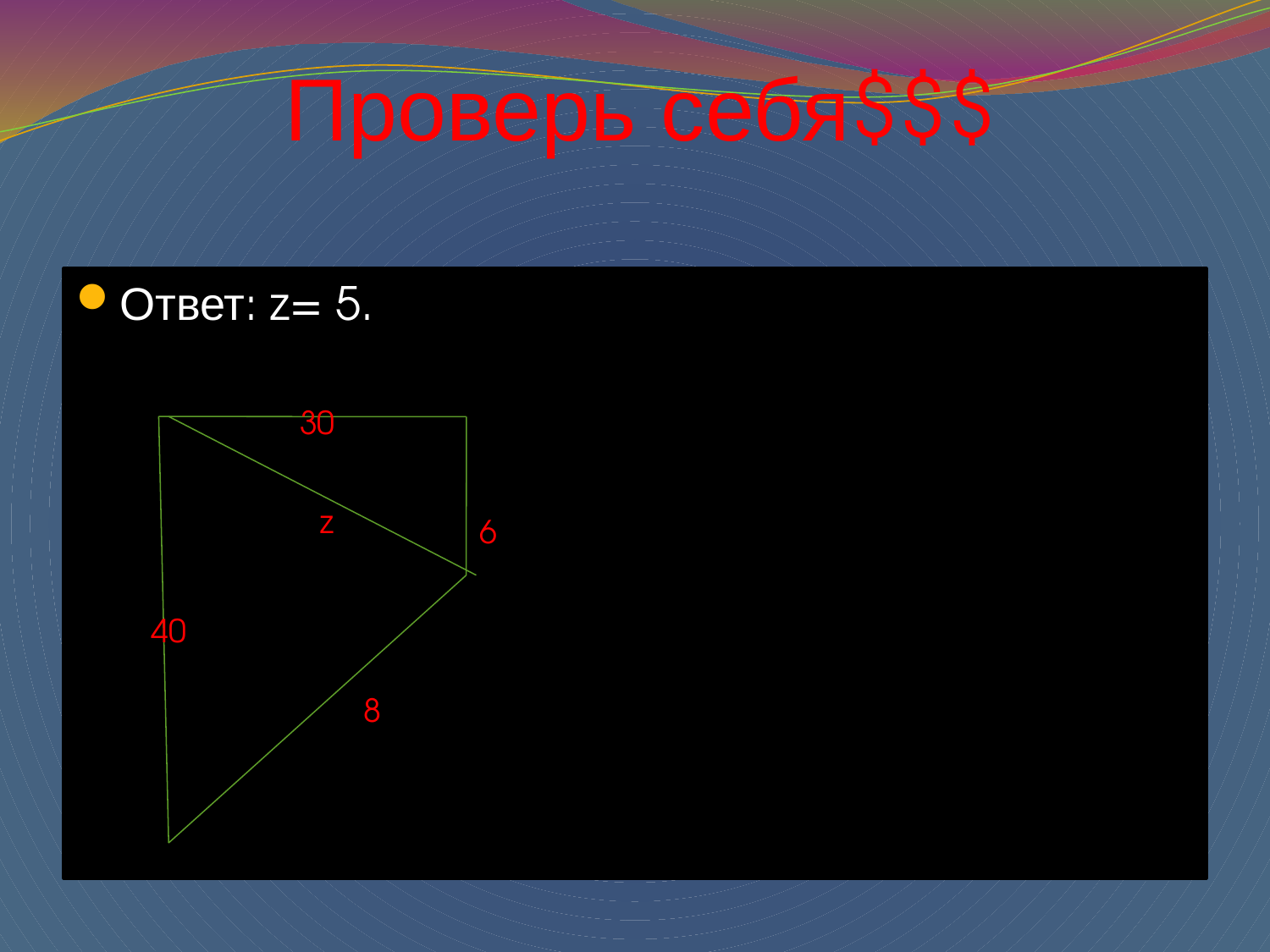

# Проверь себя$$$
Ответ: z= 5.
30
z
6
40
8